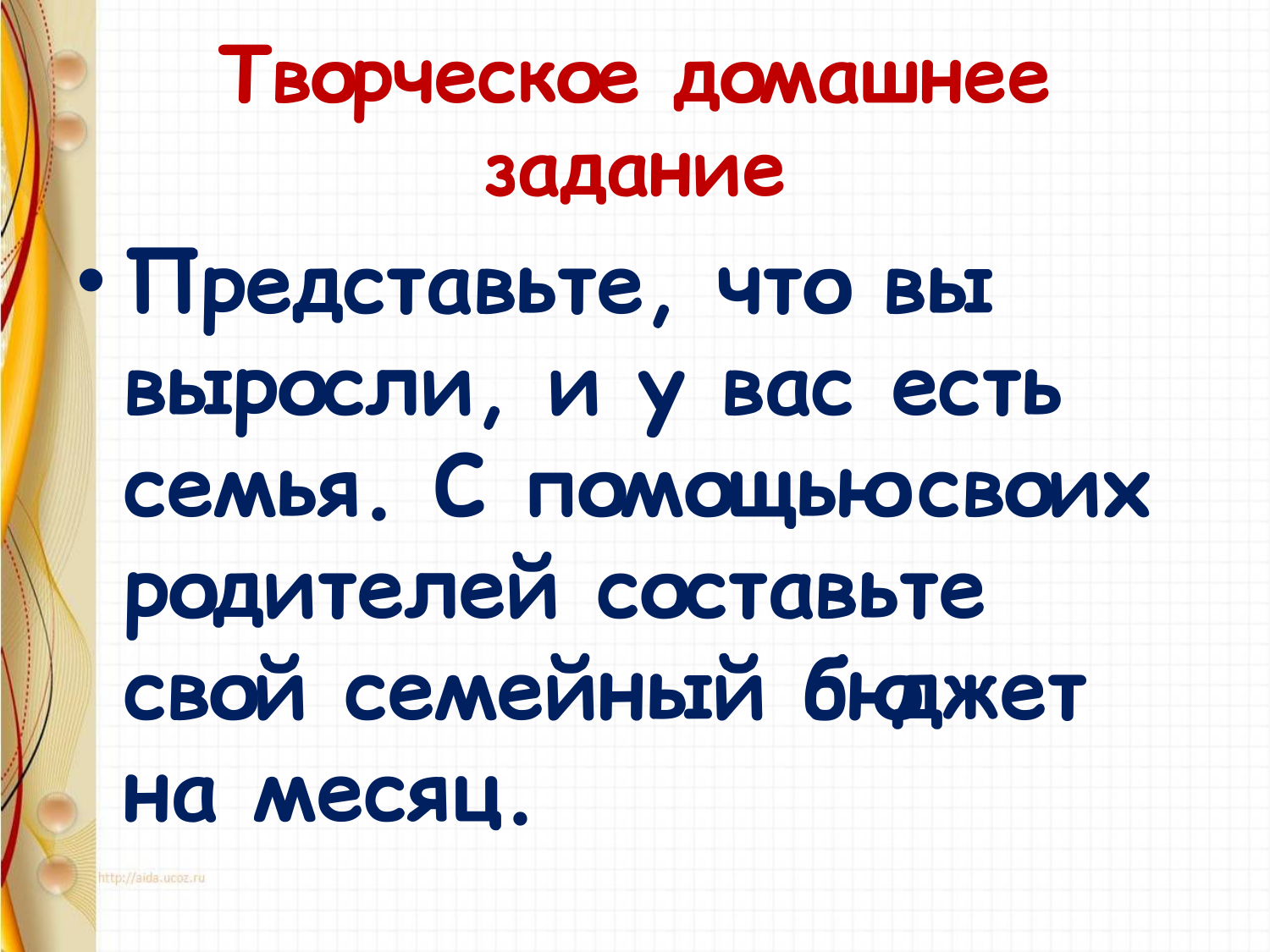

# Творческое домашнее задание
Представьте, что вы выросли, и у вас есть семья. С помощью своих родителей составьте свой семейный бюджет на месяц.